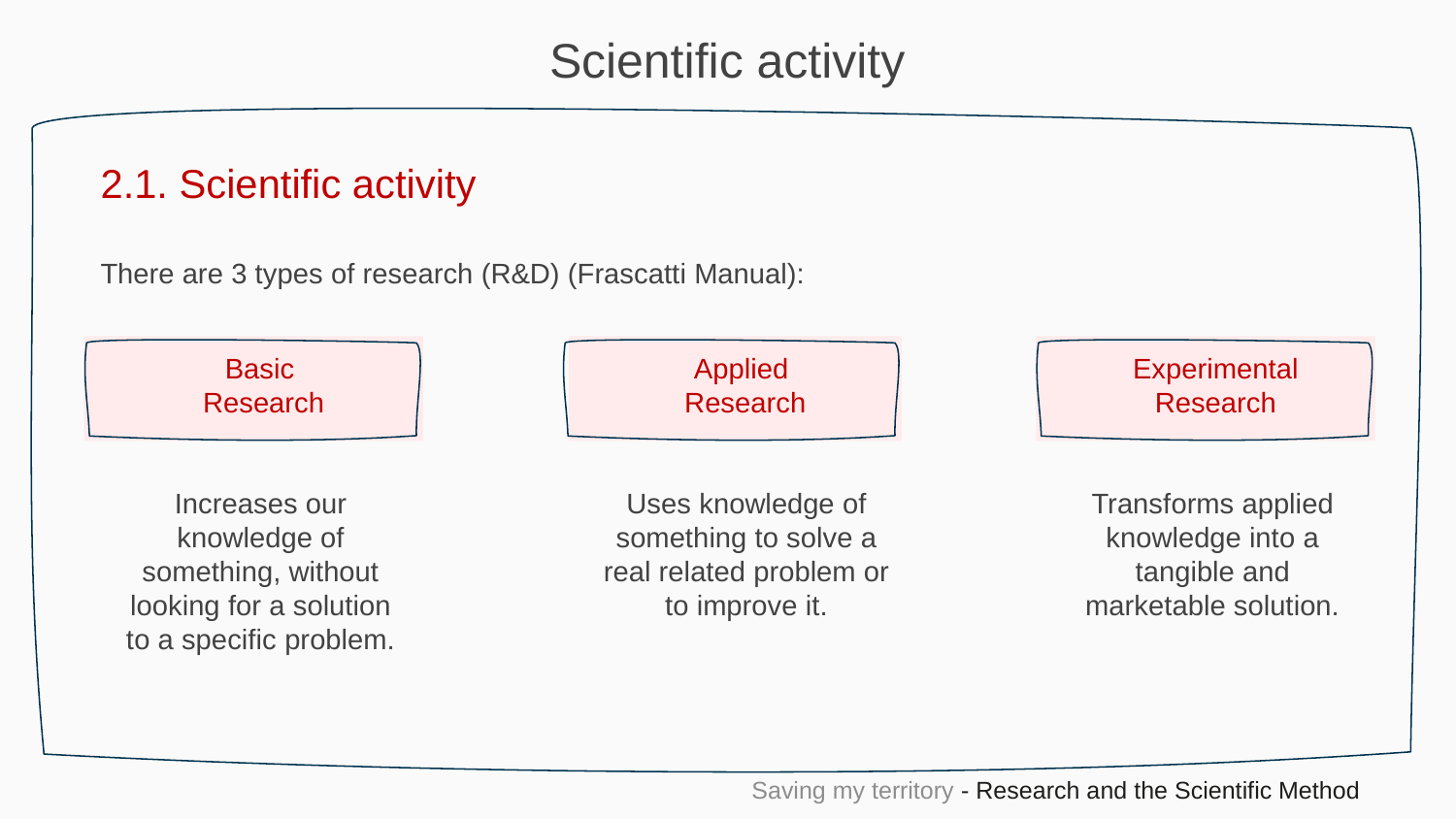

Scientific activity

2.1. Scientific activity

There are 3 types of research (R&D) (Frascatti Manual):

Basic
Research
Applied
Research
Experimental Research

Increases our knowledge of something, without looking for a solution to a specific problem.
Transforms applied knowledge into a tangible and marketable solution.
Uses knowledge of something to solve a real related problem or to improve it.
Saving my territory - Research and the Scientific Method